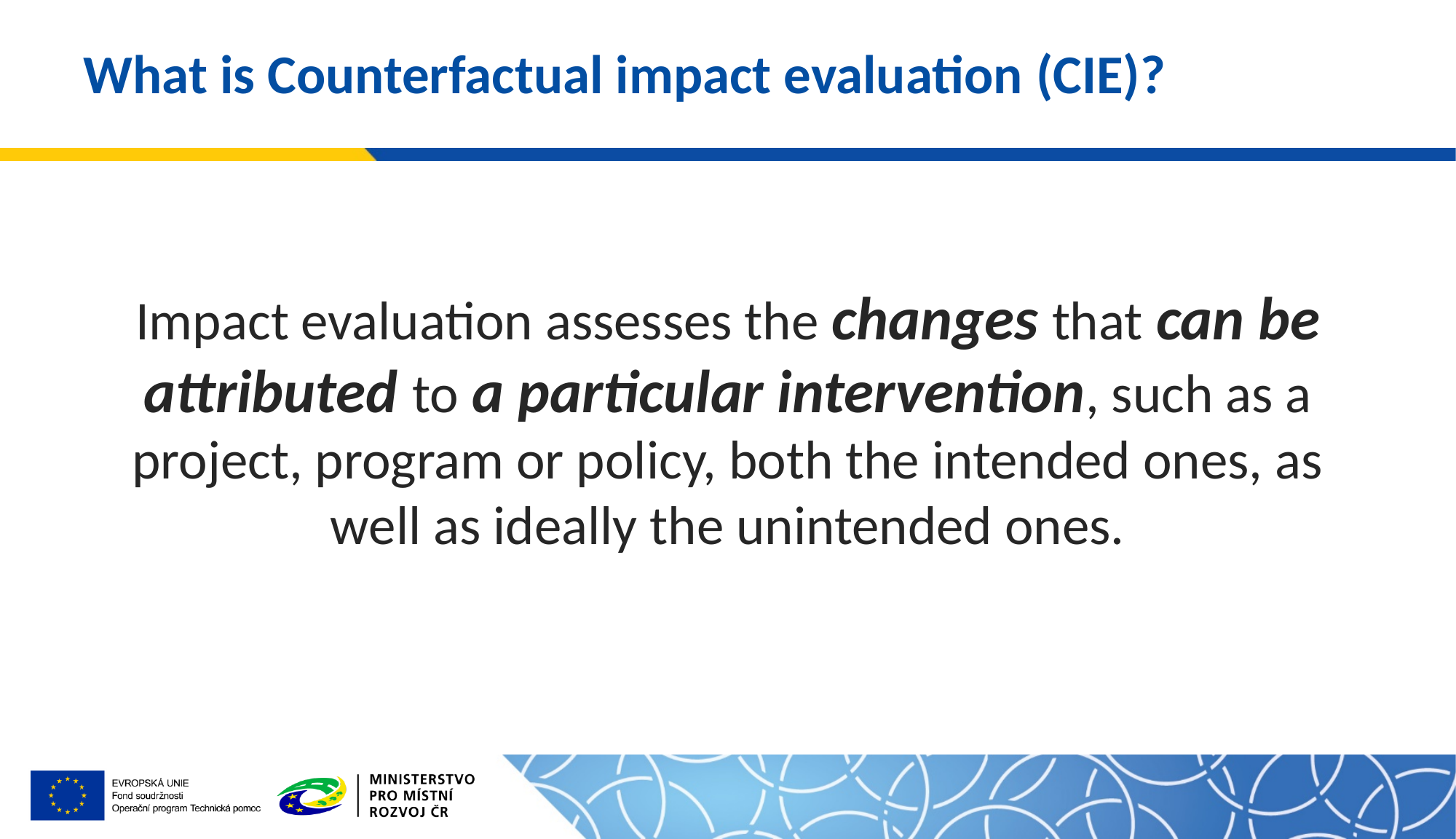

# What is Counterfactual impact evaluation (CIE)?

Impact evaluation assesses the changes that can be attributed to a particular intervention, such as a project, program or policy, both the intended ones, as well as ideally the unintended ones.